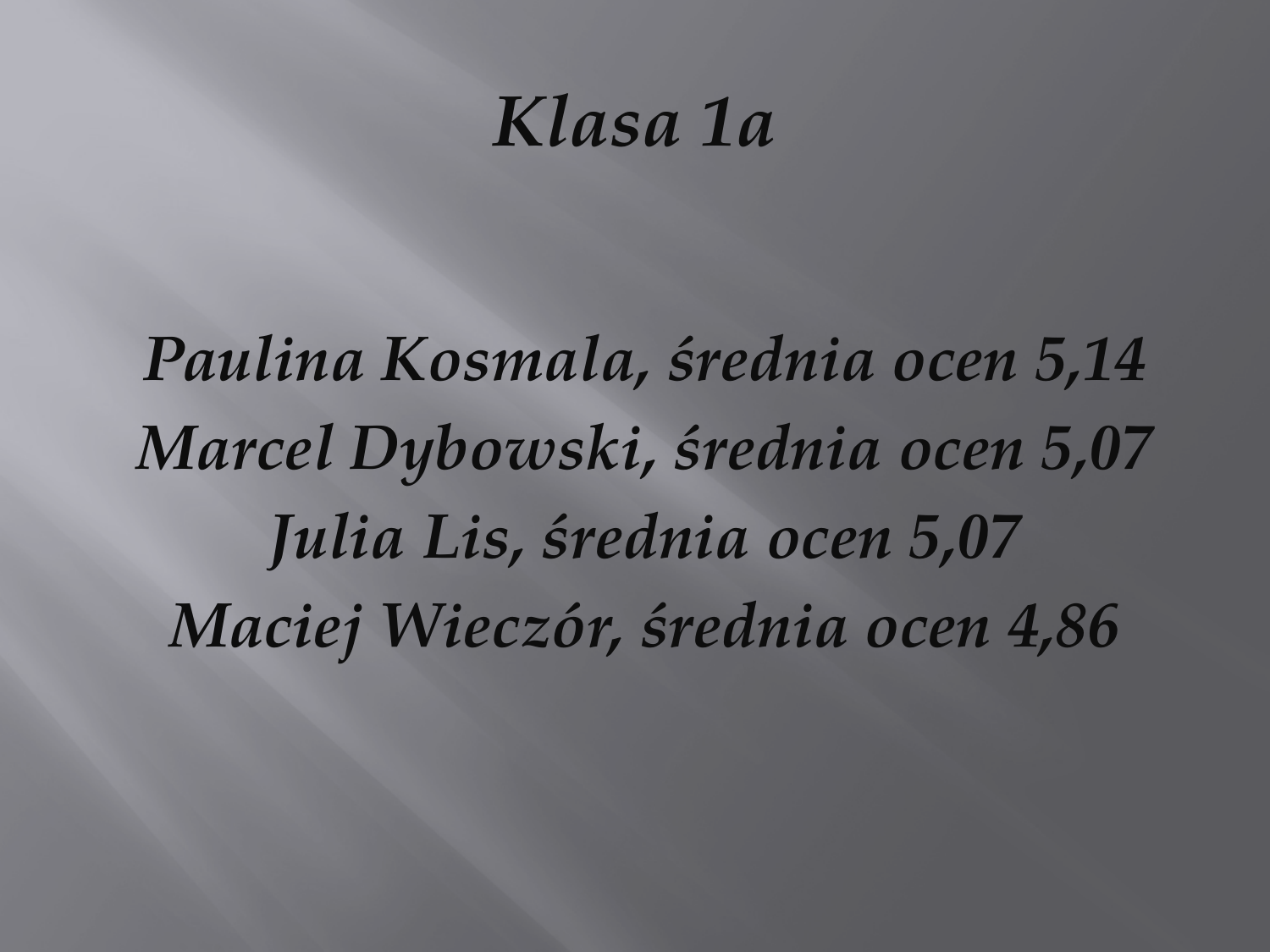

# Klasa 1a

Paulina Kosmala, średnia ocen 5,14
Marcel Dybowski, średnia ocen 5,07
Julia Lis, średnia ocen 5,07
Maciej Wieczór, średnia ocen 4,86